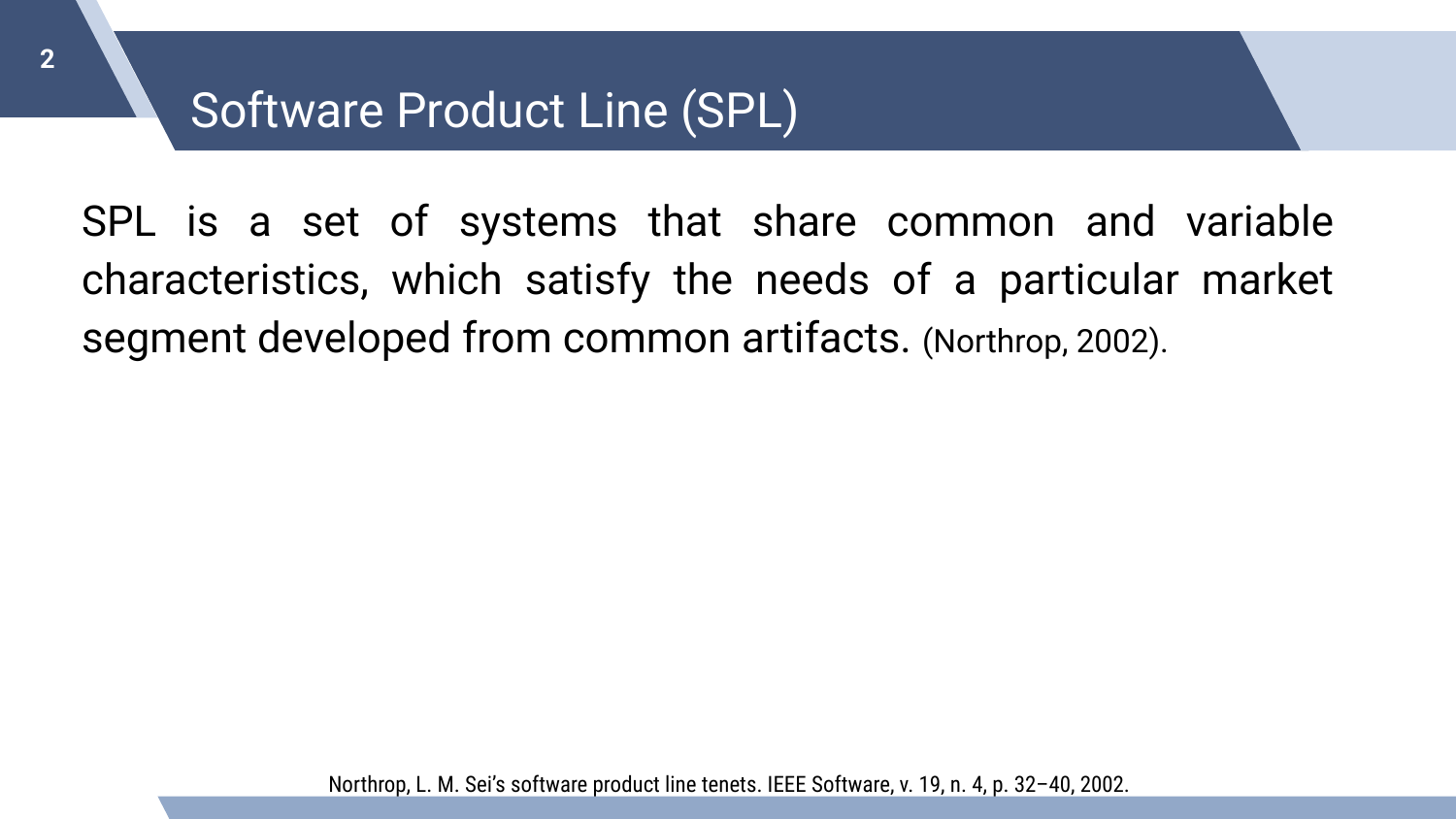

2
# Software Product Line (SPL)
SPL is a set of systems that share common and variable characteristics, which satisfy the needs of a particular market segment developed from common artifacts. (Northrop, 2002).

Northrop, L. M. Sei’s software product line tenets. IEEE Software, v. 19, n. 4, p. 32–40, 2002.